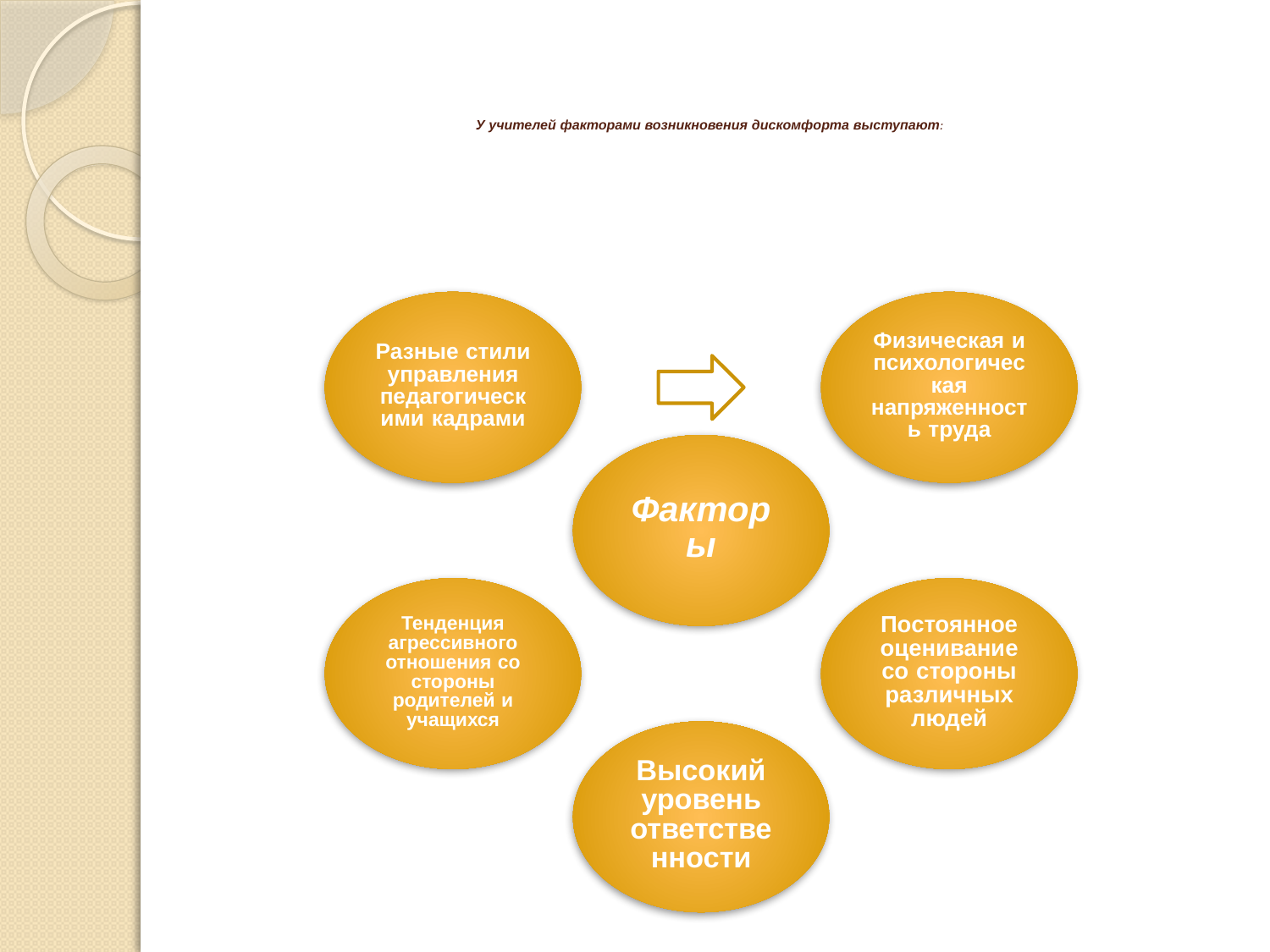

# У учителей факторами возникновения дискомфорта выступают:
Факторы
Физическая и психологическая напряженность труда
Постоянное оценивание со стороны различных людей
Высокий уровень ответственности
Тенденция агрессивного отношения со стороны родителей и учащихся
Разные стили управления педагогическими кадрами